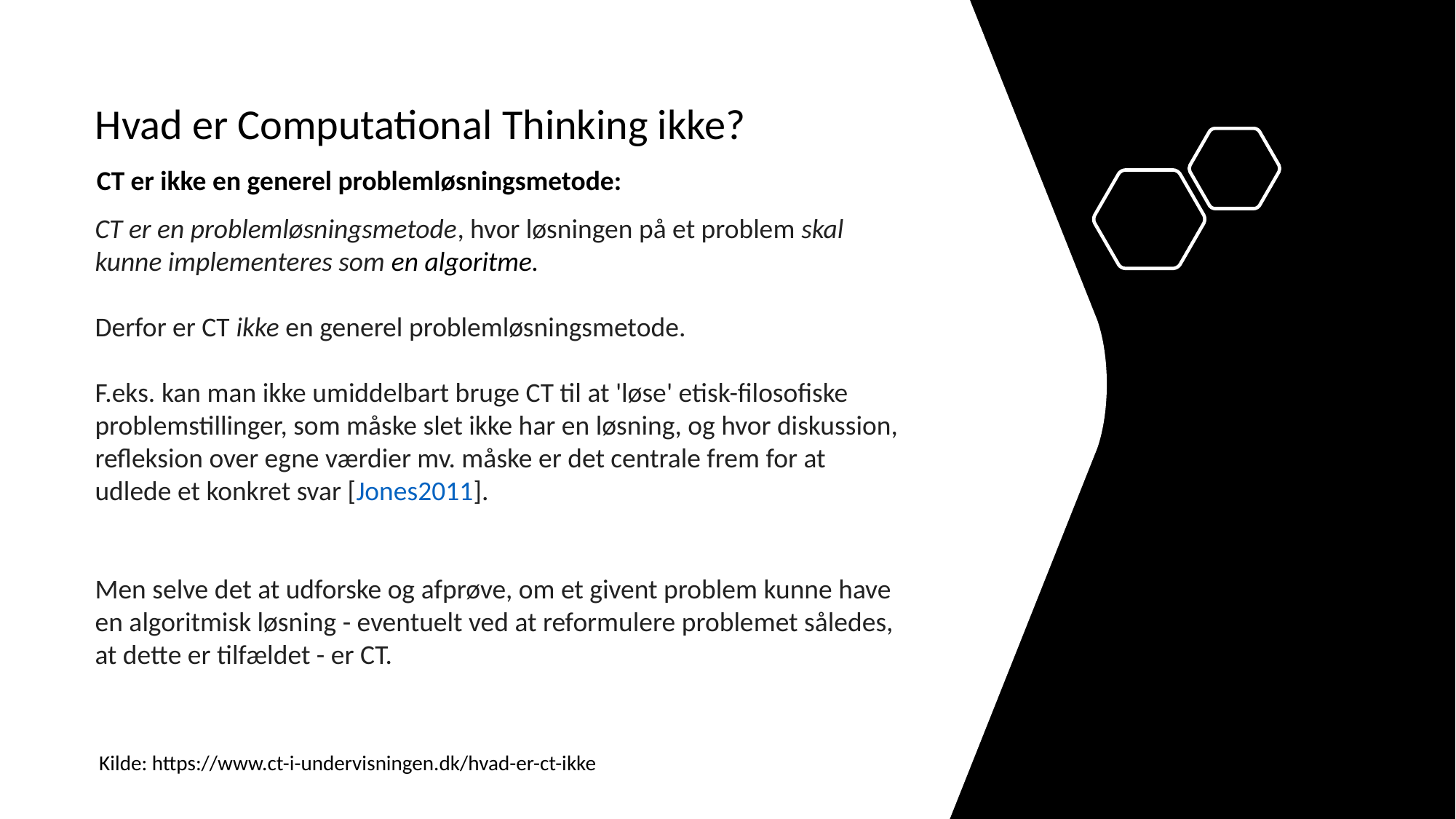

Hvad er Computational Thinking ikke?

CT er ikke en generel problemløsningsmetode:
CT er en problemløsningsmetode, hvor løsningen på et problem skal kunne implementeres som en algoritme.

Derfor er CT ikke en generel problemløsningsmetode.

F.eks. kan man ikke umiddelbart bruge CT til at 'løse' etisk-filosofiske problemstillinger, som måske slet ikke har en løsning, og hvor diskussion, refleksion over egne værdier mv. måske er det centrale frem for at udlede et konkret svar [Jones2011].

Men selve det at udforske og afprøve, om et givent problem kunne have en algoritmisk løsning - eventuelt ved at reformulere problemet således, at dette er tilfældet - er CT.
Kilde: https://www.ct-i-undervisningen.dk/hvad-er-ct-ikke